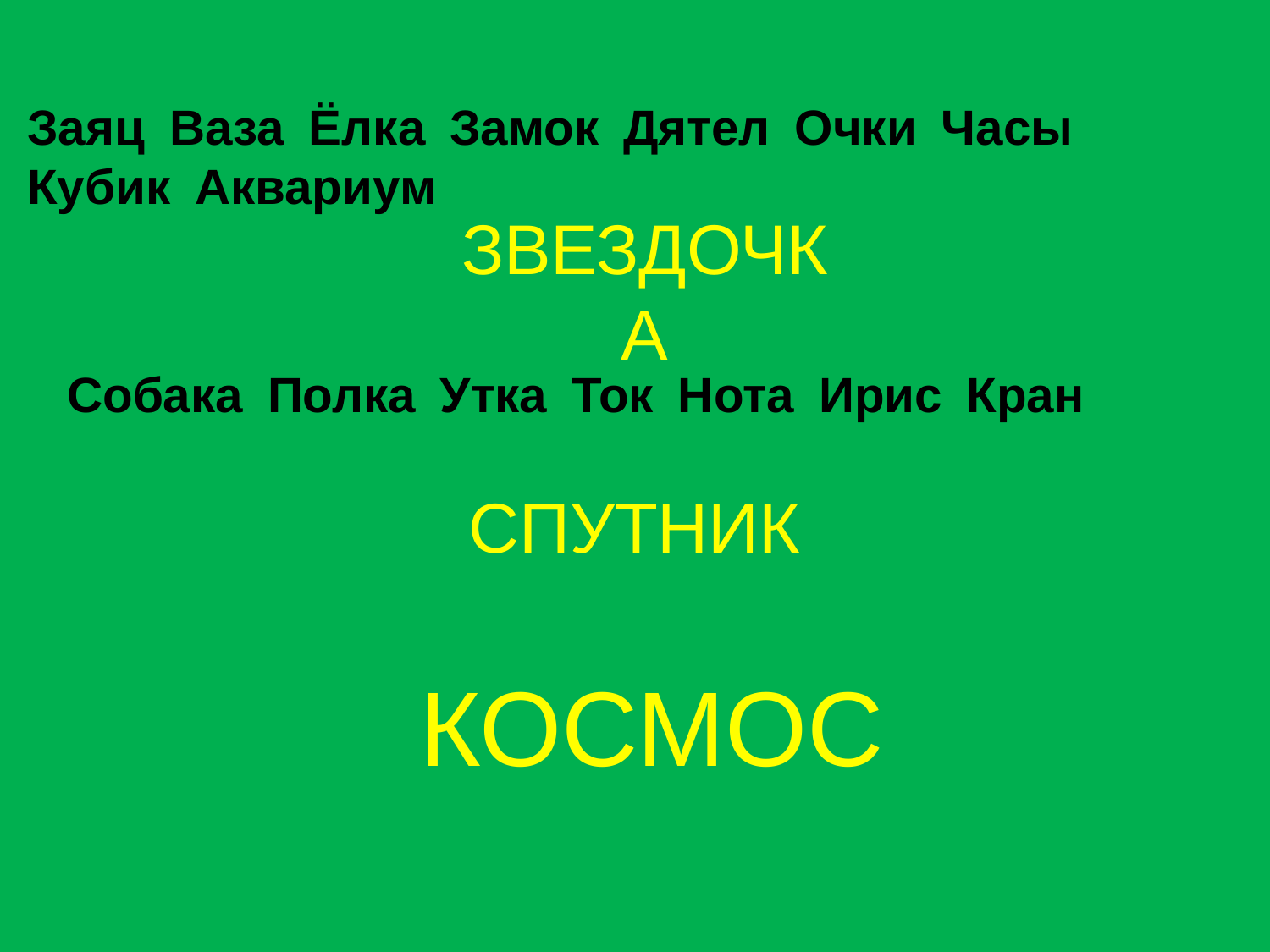

Заяц  Ваза  Ёлка  Замок  Дятел  Очки  Часы  Кубик  Аквариум
ЗВЕЗДОЧКА
Собака  Полка  Утка  Ток  Нота  Ирис  Кран
СПУТНИК
КОСМОС